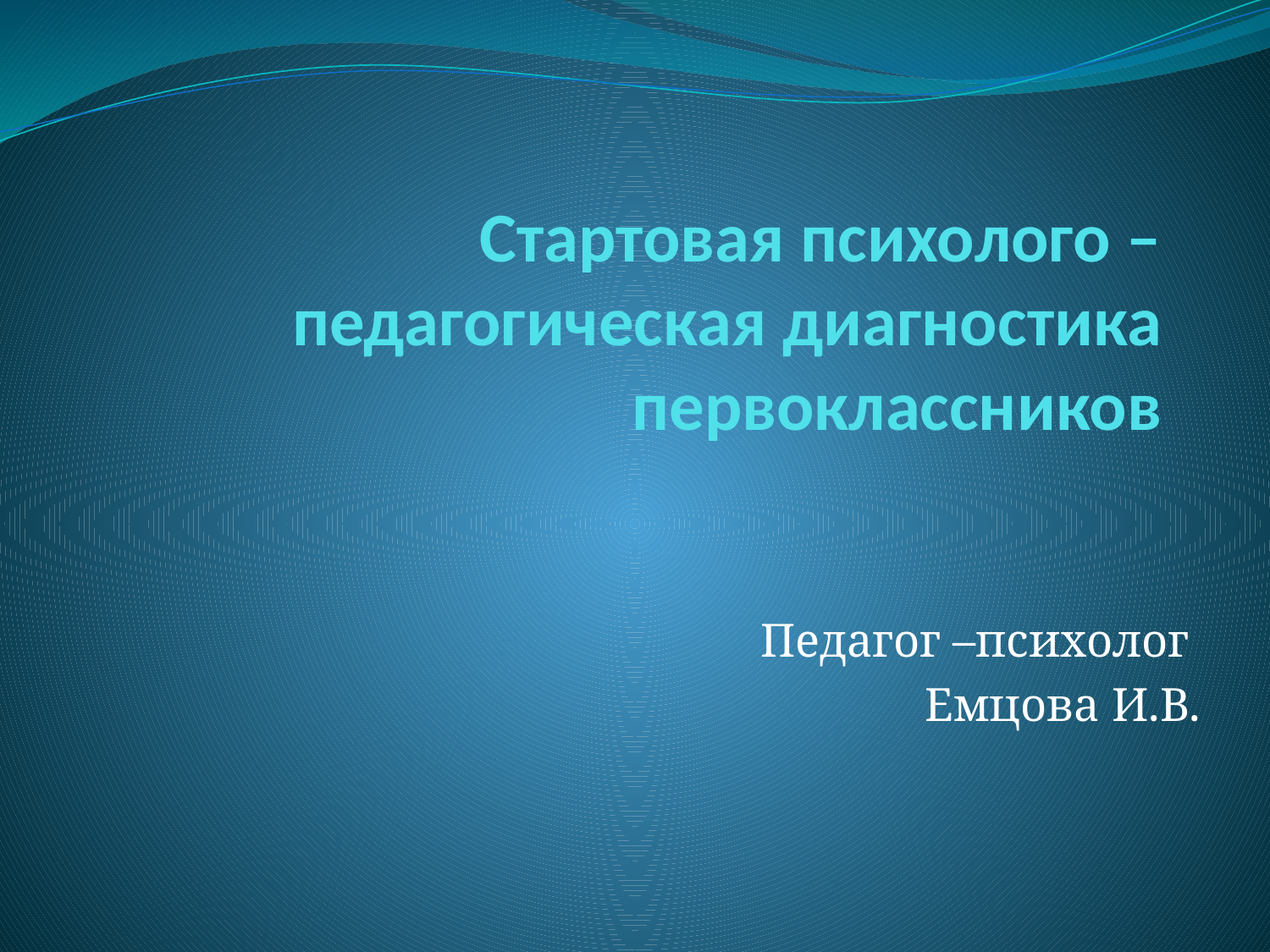

# Стартовая психолого – педагогическая диагностика первоклассников
Педагог –психолог
Емцова И.В.